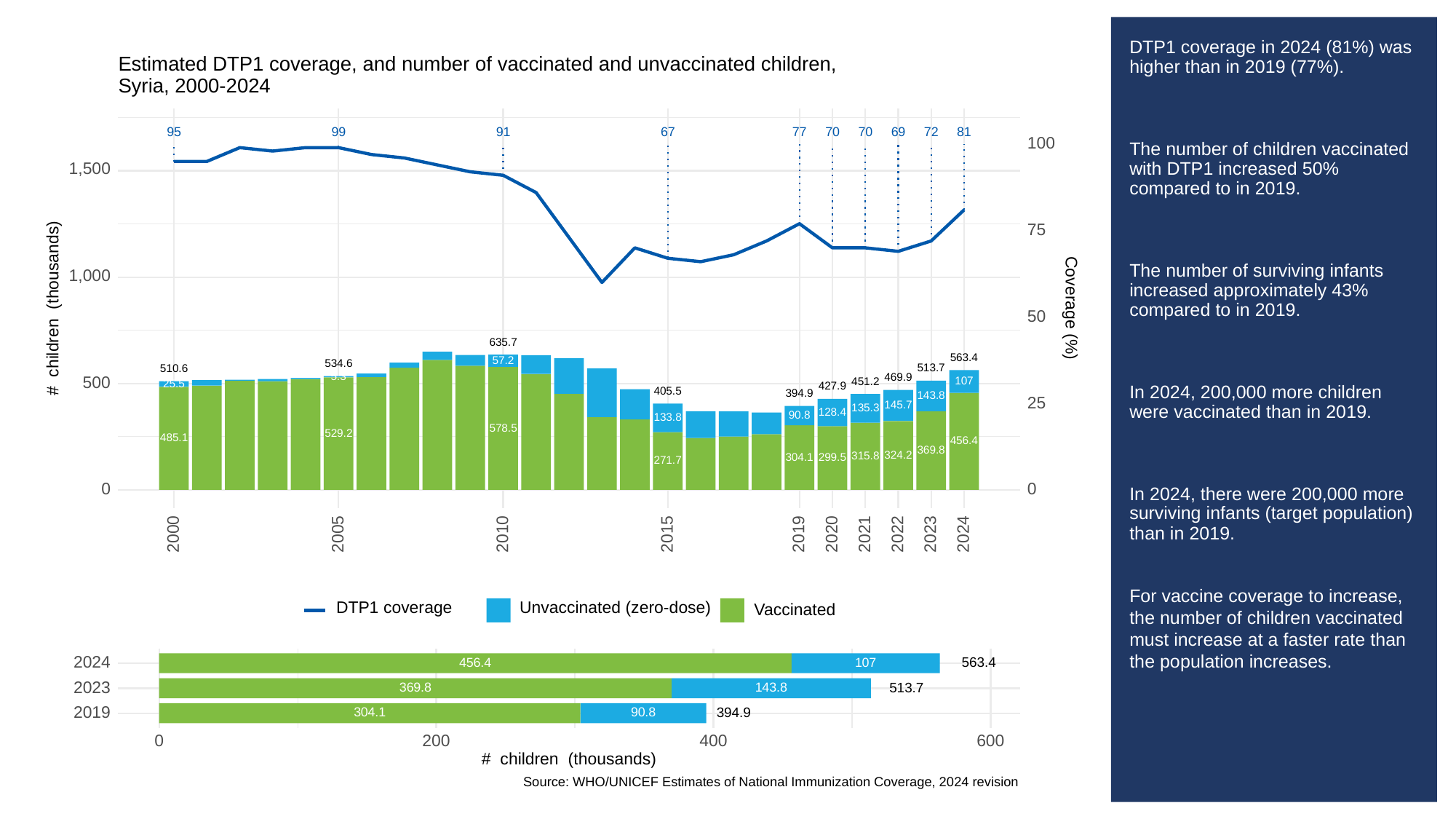

# DTP1 coverage in 2024 (81%) was higher than in 2019 (77%).

The number of children vaccinated with DTP1 increased 50% compared to in 2019.

The number of surviving infants increased approximately 43% compared to in 2019.

In 2024, 200,000 more children were vaccinated than in 2019.

In 2024, there were 200,000 more surviving infants (target population) than in 2019.

For vaccine coverage to increase, the number of children vaccinated must increase at a faster rate than the population increases.

Estimated DTP1 coverage, and number of vaccinated and unvaccinated children,
Syria, 2000-2024

95
99
91
67
70
70
69
81
72
77
100

1,500

75
1,000

#  children  (thousands)
Coverage (%)
50

635.7

563.4

57.2

534.6

513.7
510.6

5.3

469.9

107
500

451.2

25.5

427.9

405.5

394.9

143.8

25

145.7

135.3

128.4

90.8

133.8

578.5

529.2

485.1

456.4

369.8
324.2
315.8
304.1
299.5
271.7
0
0

2023
2000
2005
2010
2015
2019
2020
2021
2022
2024

Unvaccinated (zero-dose)
DTP1 coverage
Vaccinated

2024
563.4
456.4
107

2023
513.7
369.8
143.8

2019
394.9
304.1
90.8

0
200
400
600
#  children  (thousands)
Source: WHO/UNICEF Estimates of National Immunization Coverage, 2024 revision